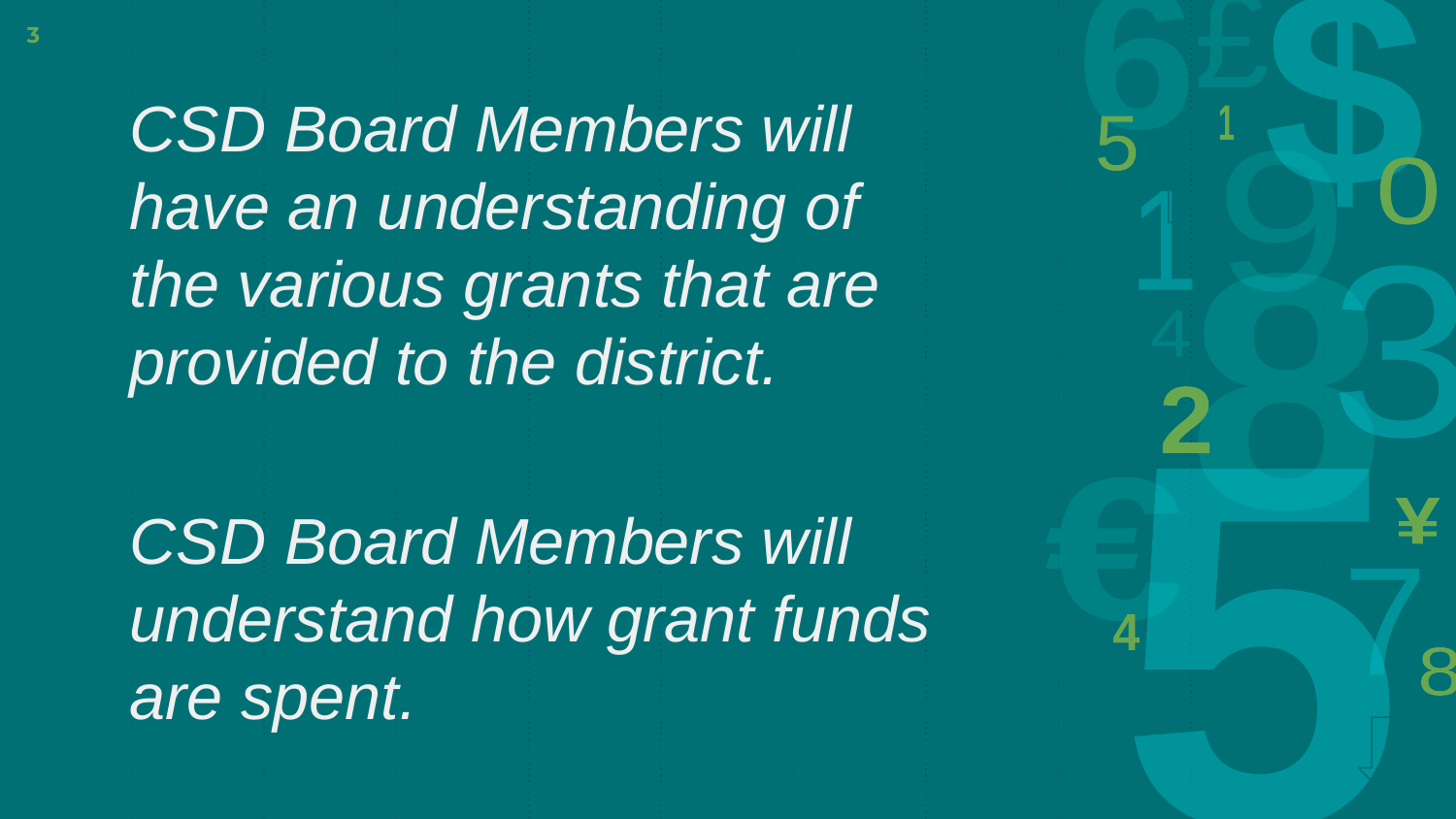

3
CSD Board Members will have an understanding of the various grants that are provided to the district.

CSD Board Members will understand how grant funds are spent.